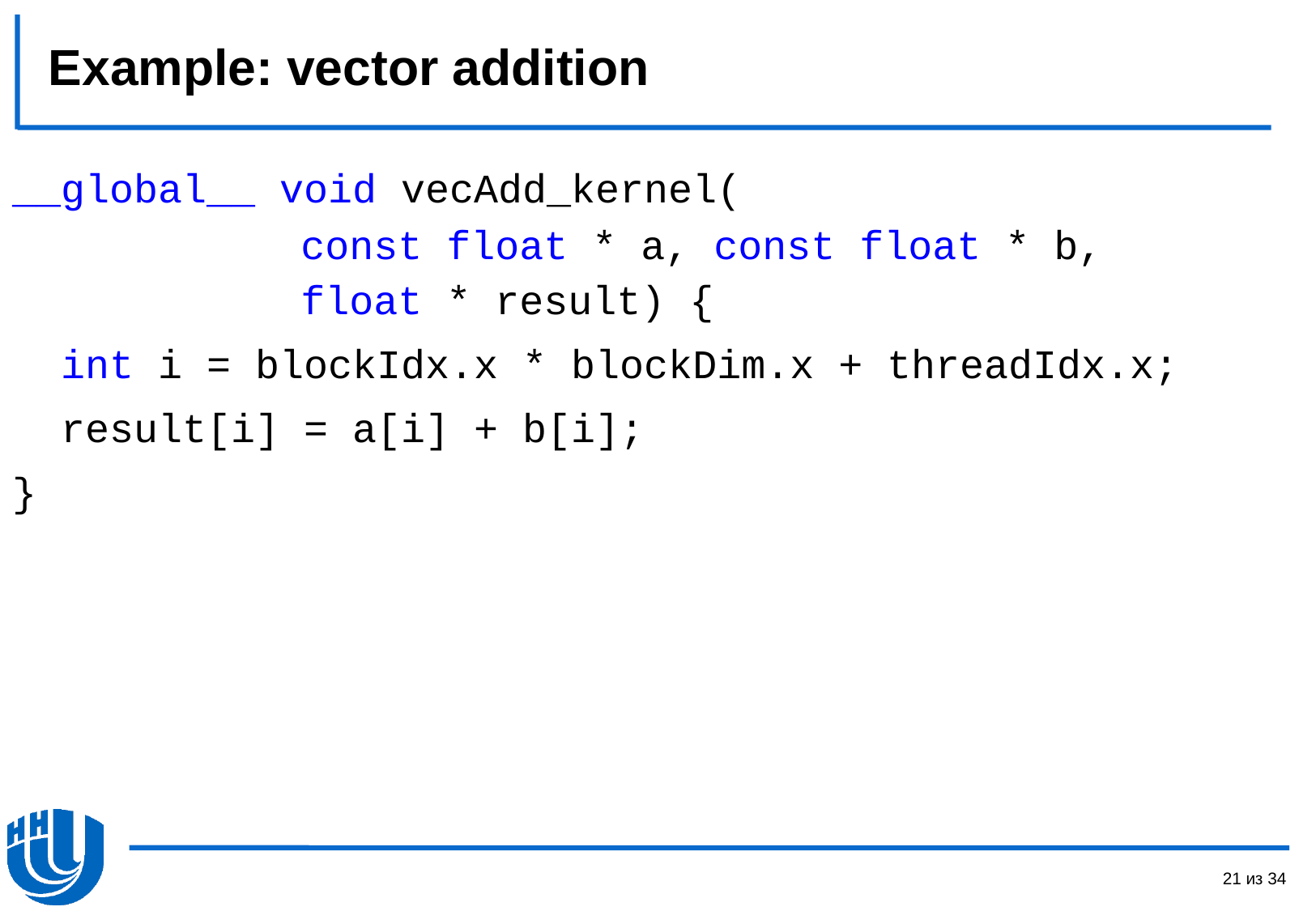

# Example: vector addition
__global__ void vecAdd_kernel(
		const float * a, const float * b,
		float * result) {
  int i = blockIdx.x * blockDim.x + threadIdx.x;
  result[i] = a[i] + b[i];
}

21